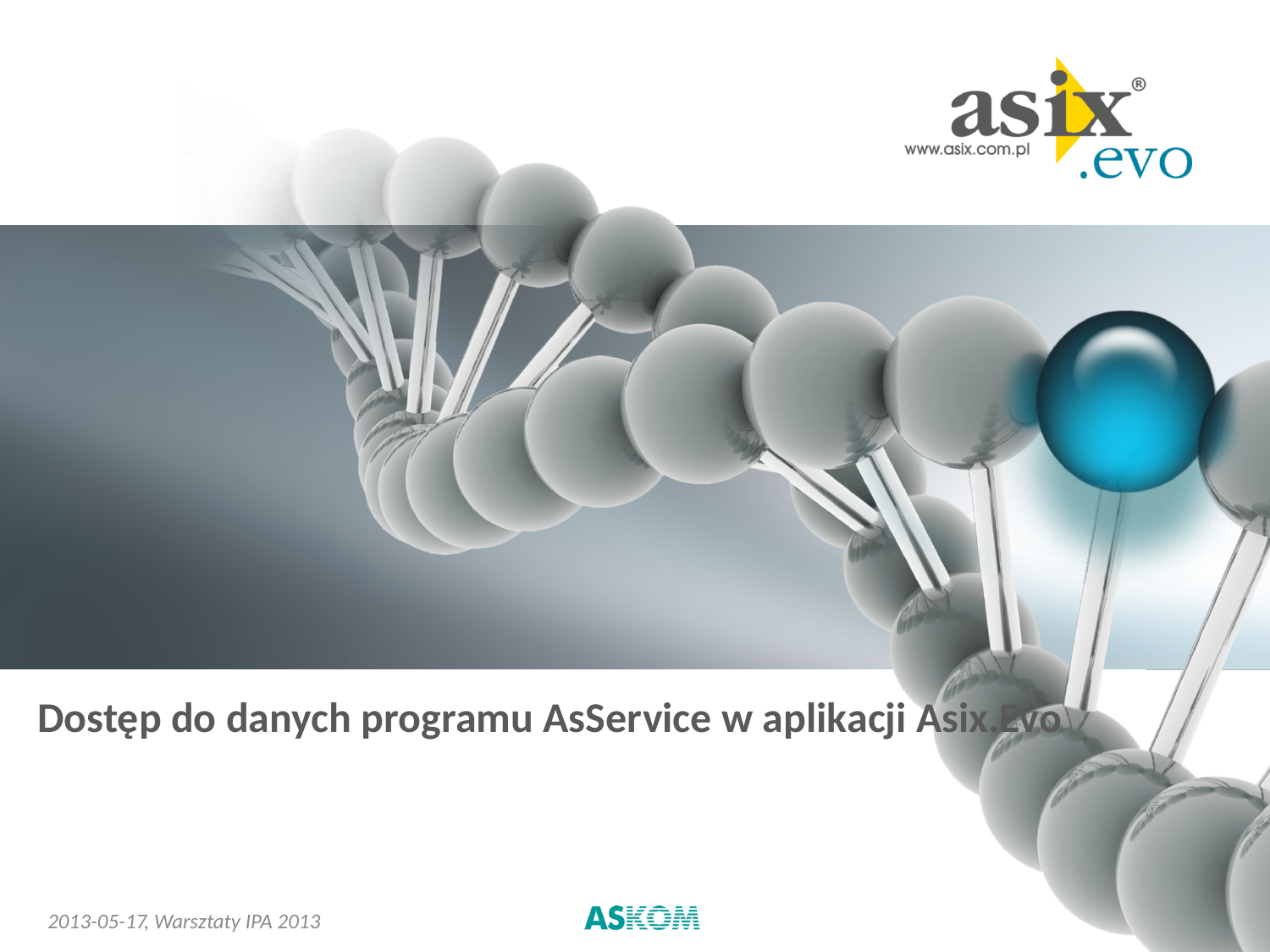

# Dostęp do danych programu AsService w aplikacji Asix.Evo
2013-05-17
, Warsztaty IPA 2013